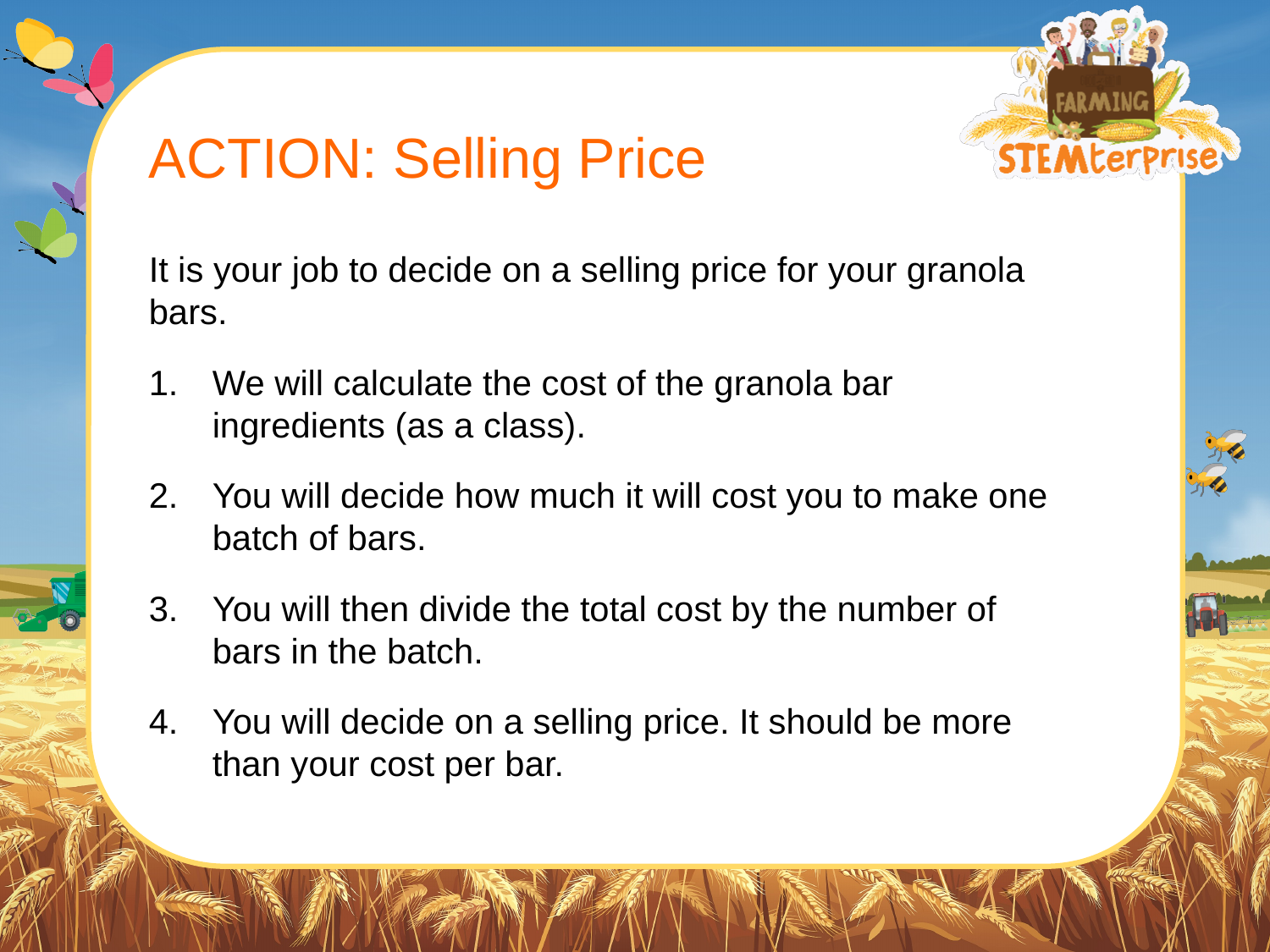

# ACTION: Selling Price
It is your job to decide on a selling price for your granola bars.
We will calculate the cost of the granola bar ingredients (as a class).
You will decide how much it will cost you to make one batch of bars.
You will then divide the total cost by the number of bars in the batch.
You will decide on a selling price. It should be more than your cost per bar.